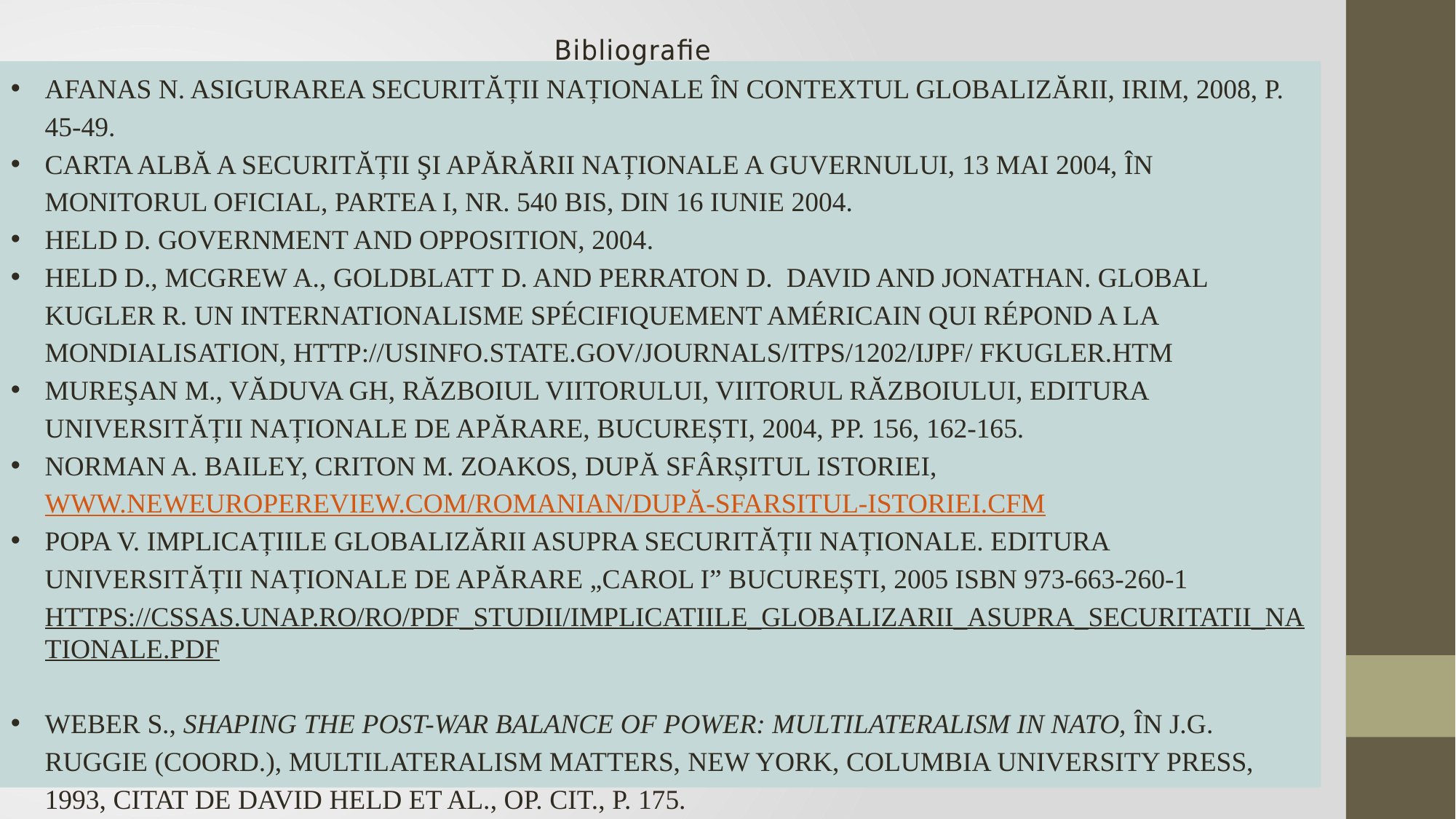

Bibliografie
AFANAS N. ASIGURAREA SECURITĂȚII NAȚIONALE ÎN CONTEXTUL GLOBALIZĂRII, IRIM, 2008, P. 45-49.
CARTA ALBĂ A SECURITĂȚII ŞI APĂRĂRII NAȚIONALE A GUVERNULUI, 13 MAI 2004, ÎN MONITORUL OFICIAL, PARTEA I, NR. 540 BIS, DIN 16 IUNIE 2004.
HELD D. GOVERNMENT AND OPPOSITION, 2004.
HELD D., MCGREW A., GOLDBLATT D. AND PERRATON D.  DAVID AND JONATHAN. GLOBAL KUGLER R. UN INTERNATIONALISME SPÉCIFIQUEMENT AMÉRICAIN QUI RÉPOND A LA MONDIALISATION, HTTP://USINFO.STATE.GOV/JOURNALS/ITPS/1202/IJPF/ FKUGLER.HTM
MUREŞAN M., VĂDUVA GH, RĂZBOIUL VIITORULUI, VIITORUL RĂZBOIULUI, EDITURA UNIVERSITĂȚII NAȚIONALE DE APĂRARE, BUCUREȘTI, 2004, PP. 156, 162-165.
NORMAN A. BAILEY, CRITON M. ZOAKOS, DUPĂ SFÂRȘITUL ISTORIEI, WWW.NEWEUROPEREVIEW.COM/ROMANIAN/DUPĂ-SFARSITUL-ISTORIEI.CFM
POPA V. IMPLICAȚIILE GLOBALIZĂRII ASUPRA SECURITĂȚII NAȚIONALE. EDITURA UNIVERSITĂȚII NAȚIONALE DE APĂRARE „CAROL I” BUCUREȘTI, 2005 ISBN 973-663-260-1 HTTPS://CSSAS.UNAP.RO/RO/PDF_STUDII/IMPLICATIILE_GLOBALIZARII_ASUPRA_SECURITATII_NATIONALE.PDF
WEBER S., SHAPING THE POST-WAR BALANCE OF POWER: MULTILATERALISM IN NATO, ÎN J.G. RUGGIE (COORD.), MULTILATERALISM MATTERS, NEW YORK, COLUMBIA UNIVERSITY PRESS, 1993, CITAT DE DAVID HELD ET AL., OP. CIT., P. 175.